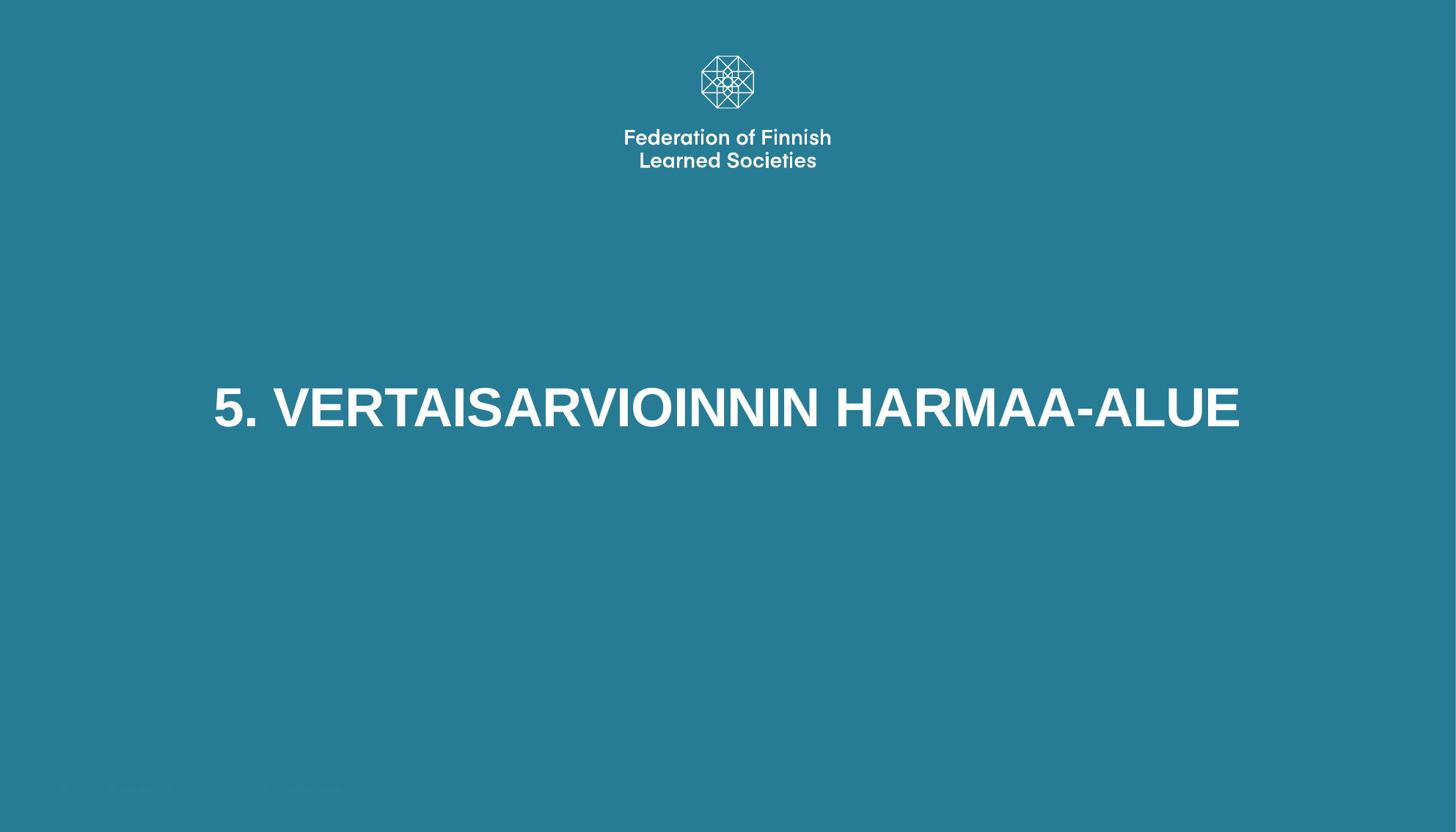

# 5. VERTAISARVIOINNIN HARMAA-ALUE
27 March 2020
Presentation name
28